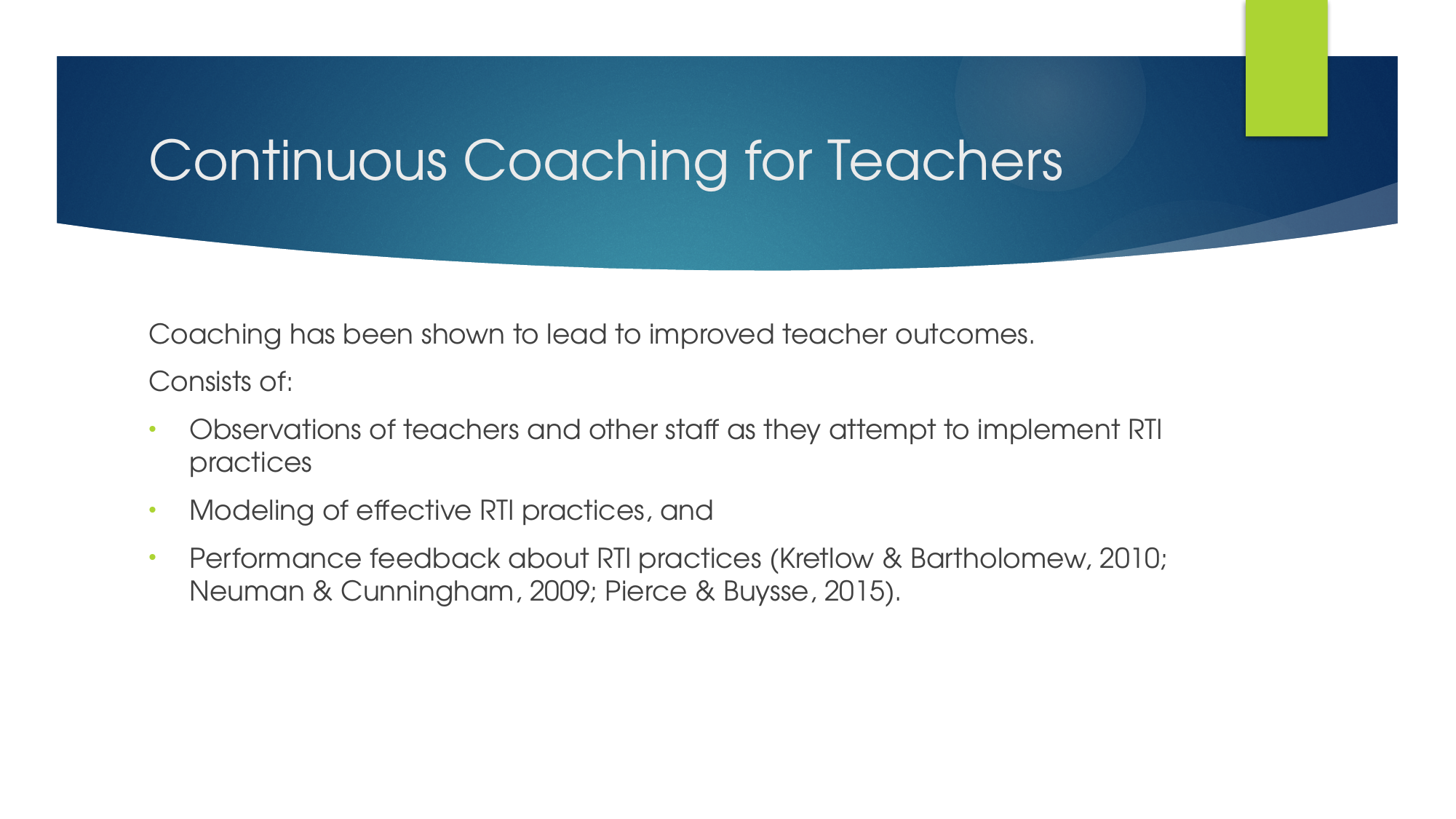

# Continuous Coaching for Teachers
Coaching has been shown to lead to improved teacher outcomes.
Consists of:
Observations of teachers and other staff as they attempt to implement RTI practices
Modeling of effective RTI practices, and
Performance feedback about RTI practices (Kretlow & Bartholomew, 2010; Neuman & Cunningham, 2009; Pierce & Buysse, 2015).